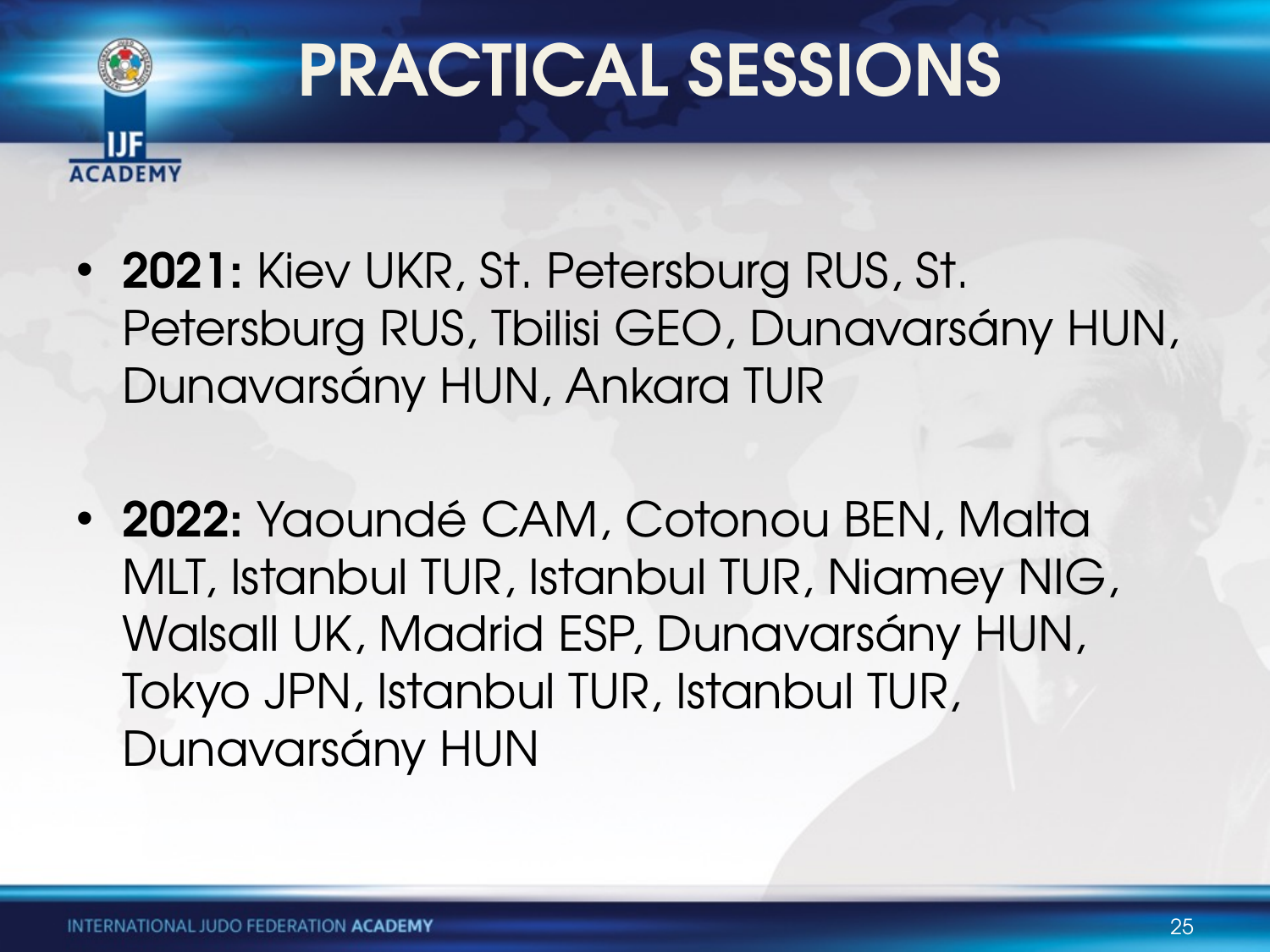

# PRACTICAL SESSIONS

2021: Kiev UKR, St. Petersburg RUS, St. Petersburg RUS, Tbilisi GEO, Dunavarsány HUN, Dunavarsány HUN, Ankara TUR

2022: Yaoundé CAM, Cotonou BEN, Malta MLT, Istanbul TUR, Istanbul TUR, Niamey NIG, Walsall UK, Madrid ESP, Dunavarsány HUN, Tokyo JPN, Istanbul TUR, Istanbul TUR,  Dunavarsány HUN
25